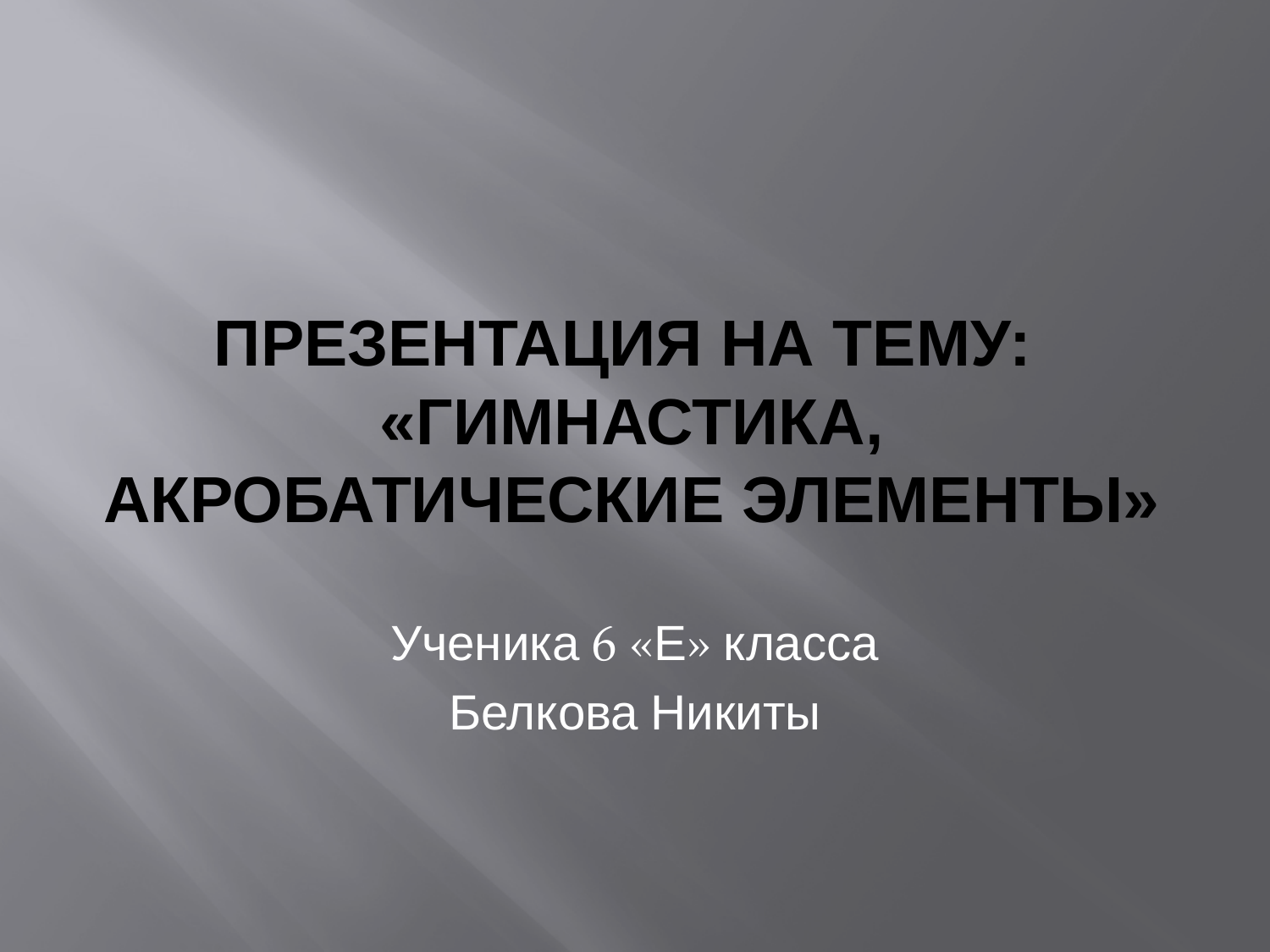

# Презентация на тему: «Гимнастика, акробатические элементы»
Ученика 6 «Е» класса
Белкова Никиты